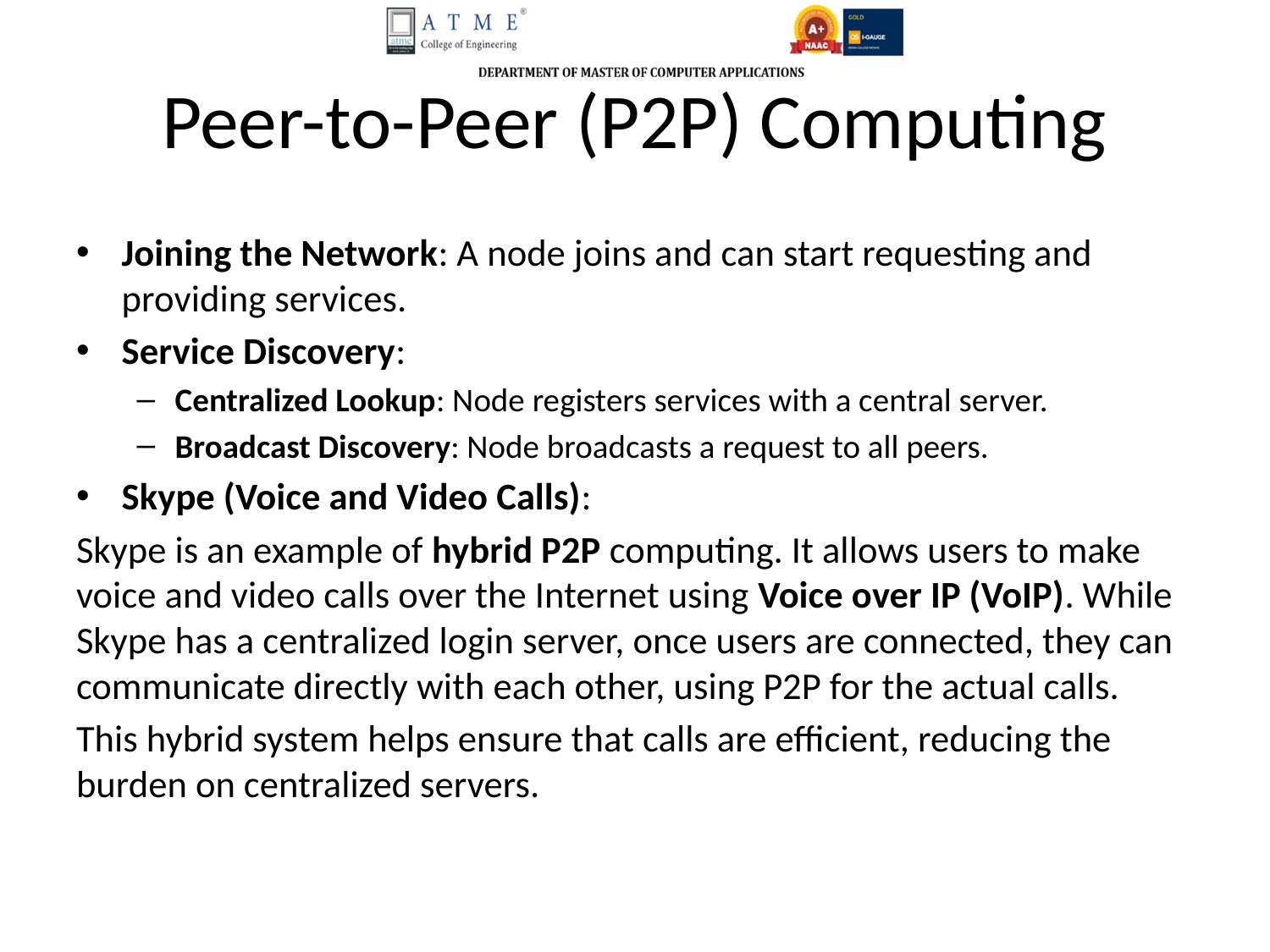

# Peer-to-Peer (P2P) Computing
Joining the Network: A node joins and can start requesting and providing services.
Service Discovery:
Centralized Lookup: Node registers services with a central server.
Broadcast Discovery: Node broadcasts a request to all peers.
Skype (Voice and Video Calls):
Skype is an example of hybrid P2P computing. It allows users to make voice and video calls over the Internet using Voice over IP (VoIP). While Skype has a centralized login server, once users are connected, they can communicate directly with each other, using P2P for the actual calls.
This hybrid system helps ensure that calls are efficient, reducing the burden on centralized servers.